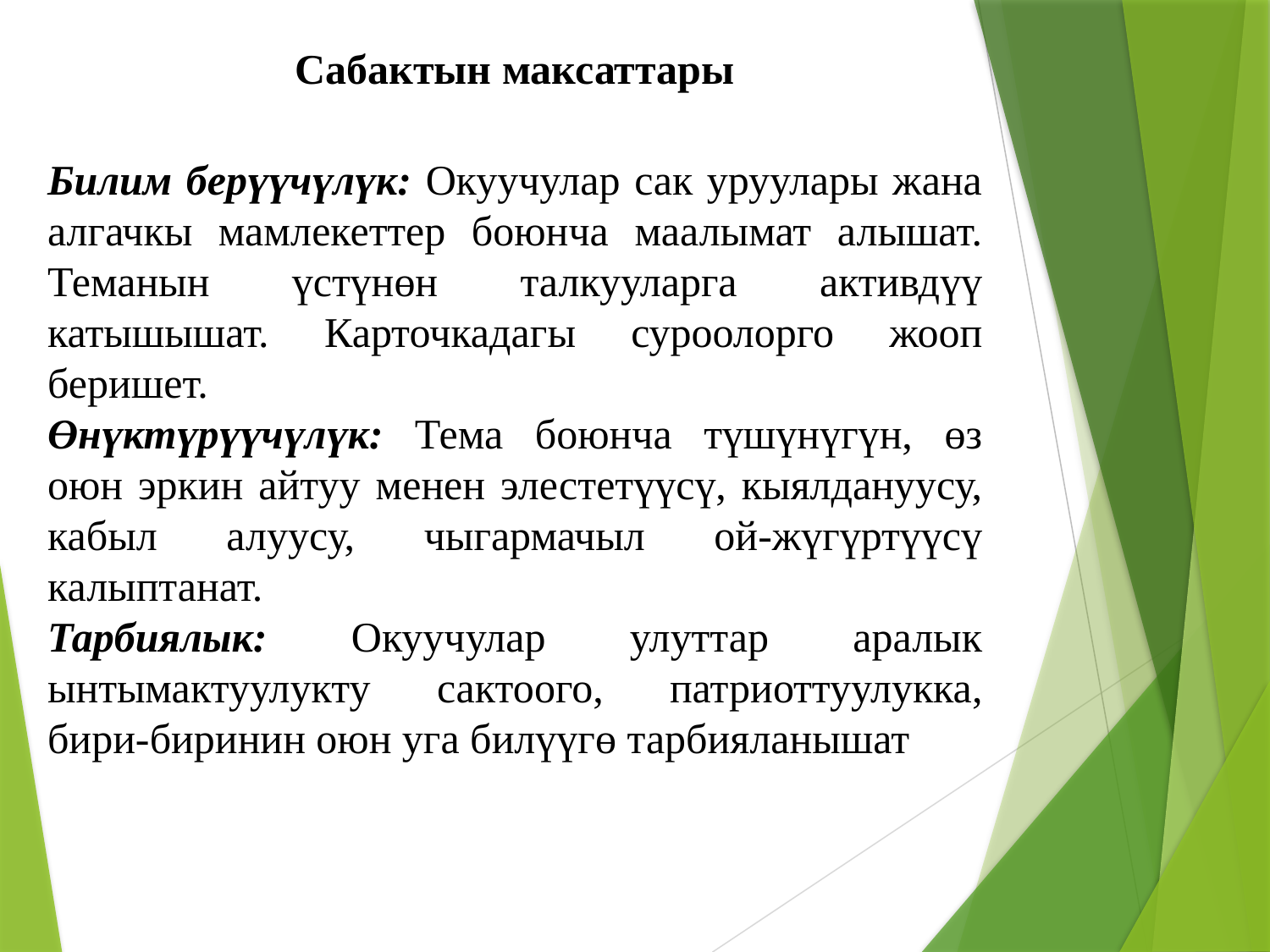

Сабактын максаттары
Билим берүүчүлүк: Окуучулар сак уруулары жана алгачкы мамлекеттер боюнча маалымат алышат. Теманын үстүнөн талкууларга активдүү катышышат. Карточкадагы суроолорго жооп беришет.
Өнүктүрүүчүлүк: Тема боюнча түшүнүгүн, өз оюн эркин айтуу менен элестетүүсү, кыялдануусу, кабыл алуусу, чыгармачыл ой-жүгүртүүсү калыптанат.
Тарбиялык: Окуучулар улуттар аралык ынтымактуулукту сактоого, патриоттуулукка, бири-биринин оюн уга билүүгө тарбияланышат